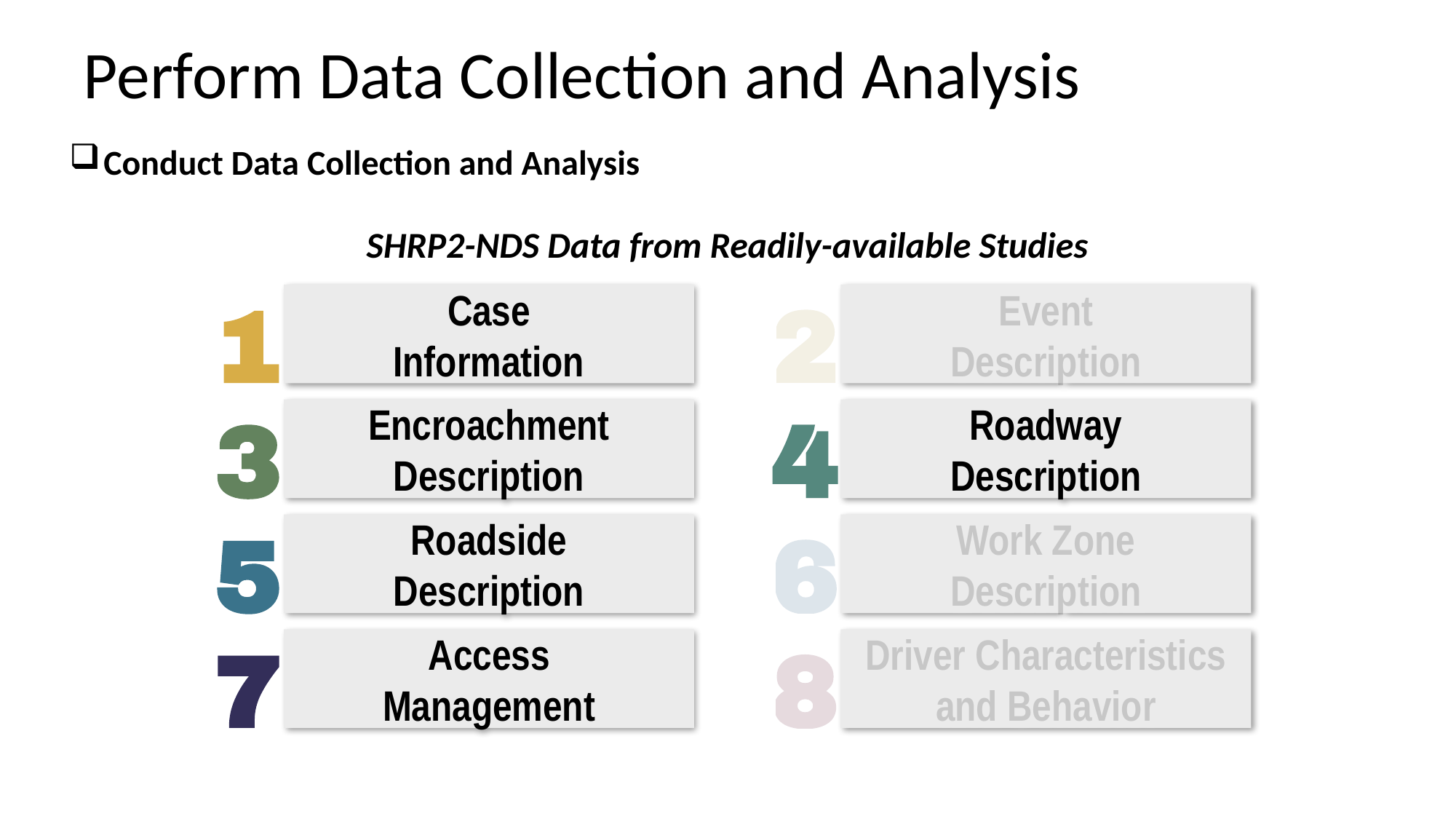

# Perform Data Collection and Analysis
Conduct Data Collection and Analysis
SHRP2-NDS Data from Readily-available Studies
1
Case
Information
2
Event
Description
3
Encroachment Description
4
Roadway
Description
5
Roadside
Description
6
Work Zone
Description
7
Access
Management
8
Driver Characteristics
and Behavior
15